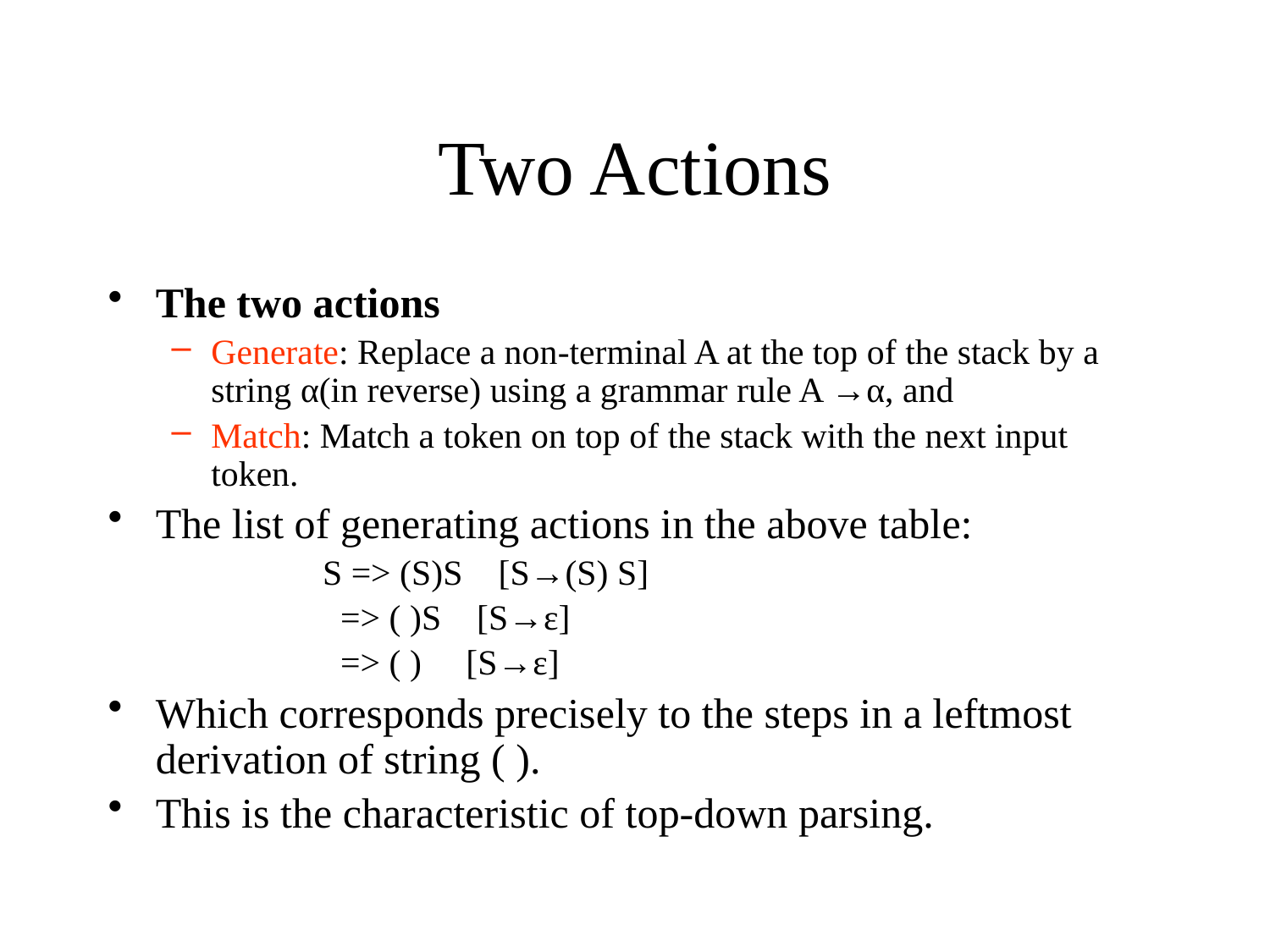

# Two Actions
The two actions
Generate: Replace a non-terminal A at the top of the stack by a string α(in reverse) using a grammar rule A →α, and
Match: Match a token on top of the stack with the next input token.
The list of generating actions in the above table:
                 S => (S)S    [S→(S) S]
                   => ( )S    [S→ε]
                   => ( )     [S→ε]
Which corresponds precisely to the steps in a leftmost derivation of string ( ).
This is the characteristic of top-down parsing.